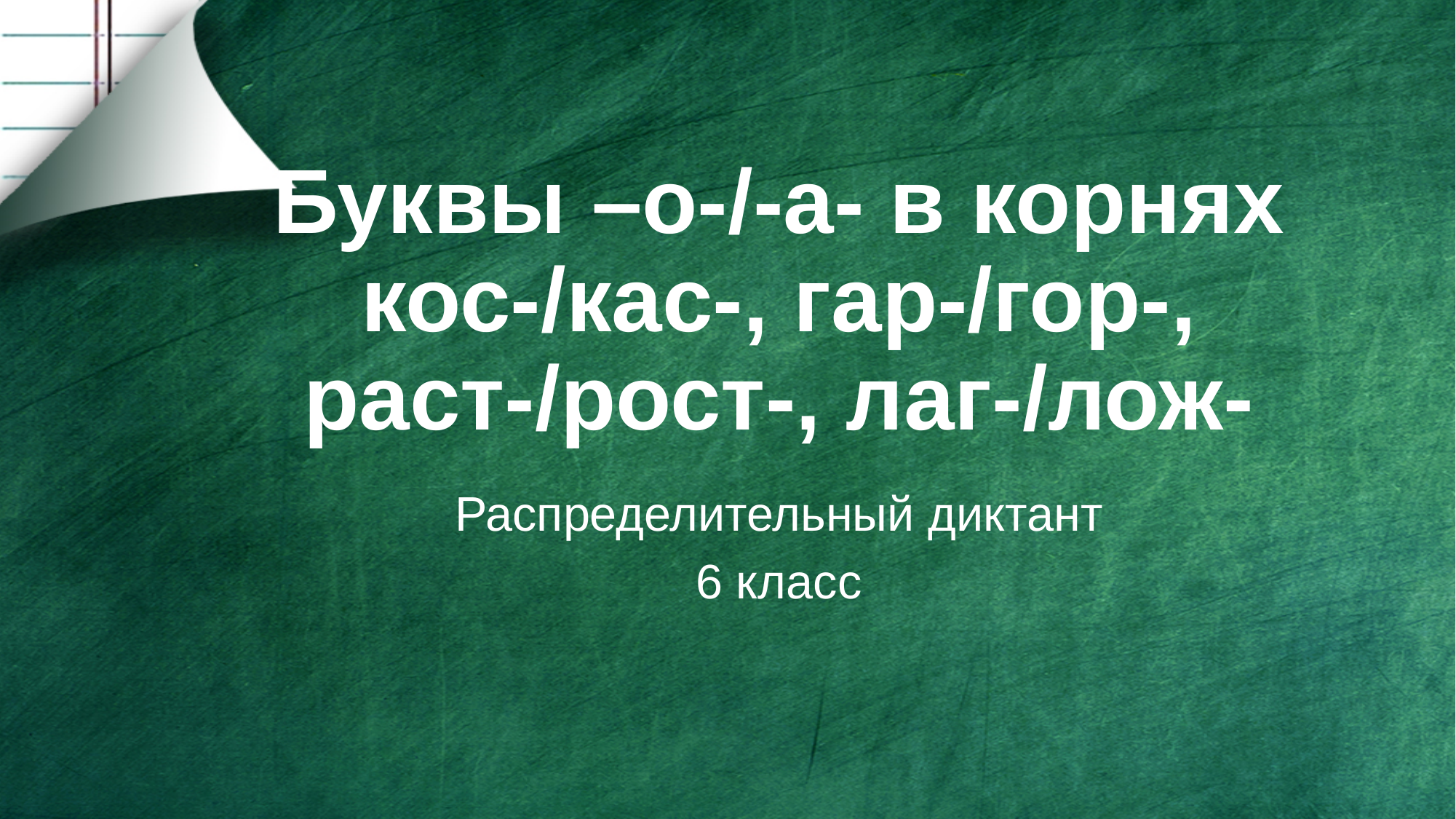

# Буквы –о-/-а- в корнях кос-/кас-, гар-/гор-, раст-/рост-, лаг-/лож-
Распределительный диктант
6 класс